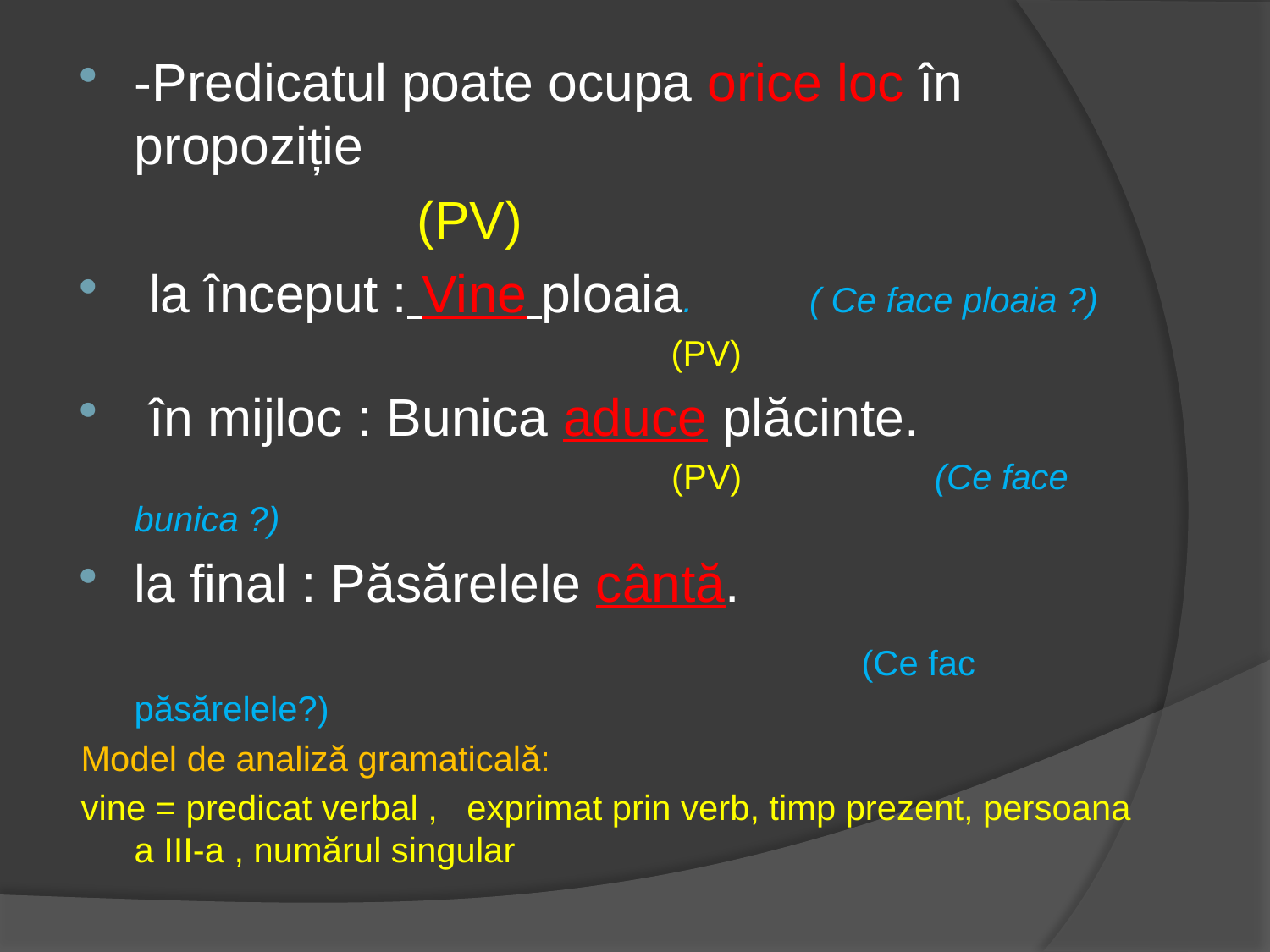

-Predicatul poate ocupa orice loc în propoziție
                       (PV)
 la început : Vine ploaia.            ( Ce face ploaia ?)
				                (PV)
 în mijloc : Bunica aduce plăcinte.
					   (PV) 	                 (Ce face bunica ?)
la final : Păsărelele cântă.
					               (Ce fac păsărelele?)
Model de analiză gramaticală:
vine = predicat verbal ,   exprimat prin verb, timp prezent, persoana   a III-a , numărul singular